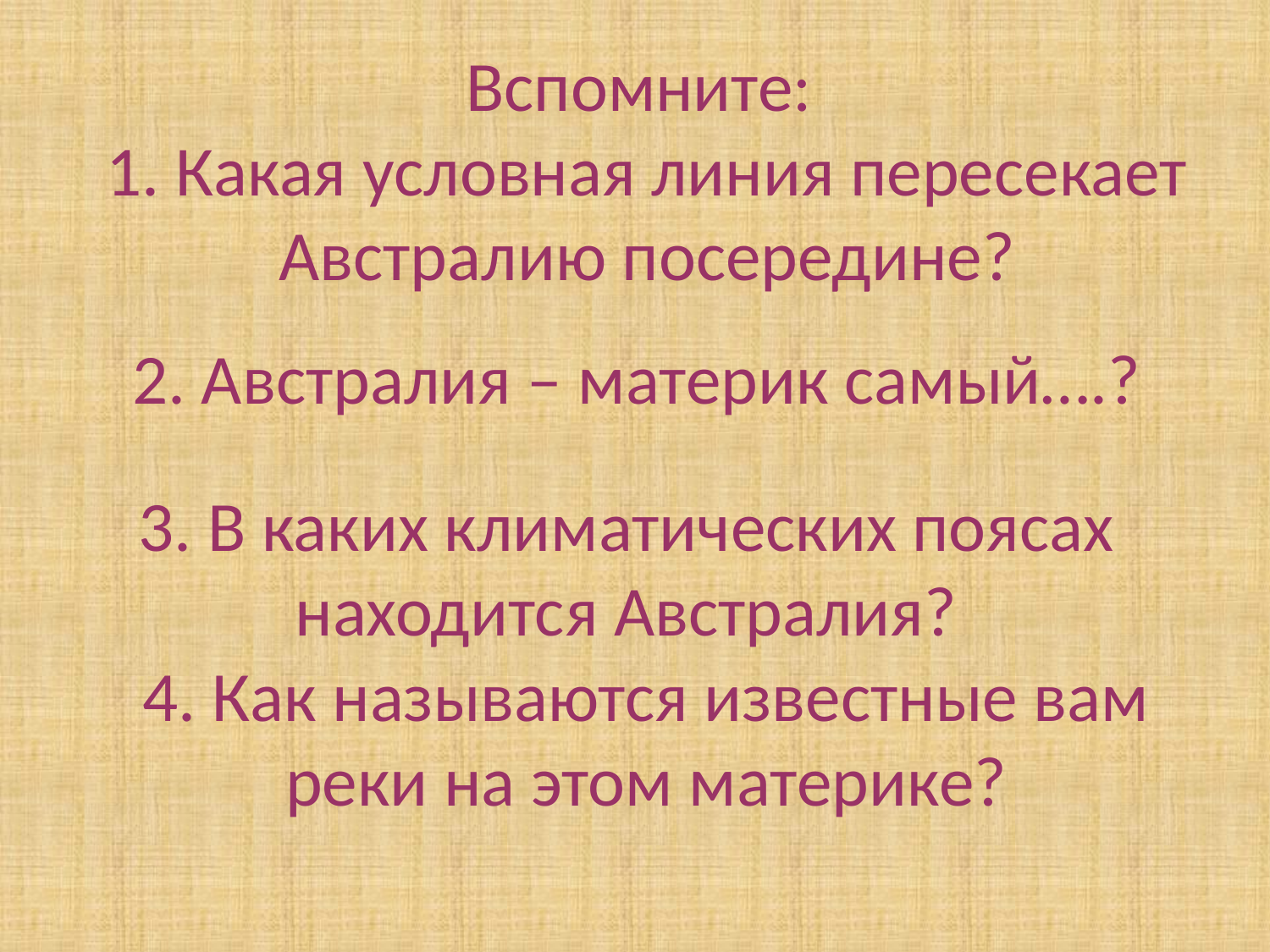

Вспомните:
1. Какая условная линия пересекает Австралию посередине?
2. Австралия – материк самый….?
3. В каких климатических поясах находится Австралия?
4. Как называются известные вам реки на этом материке?